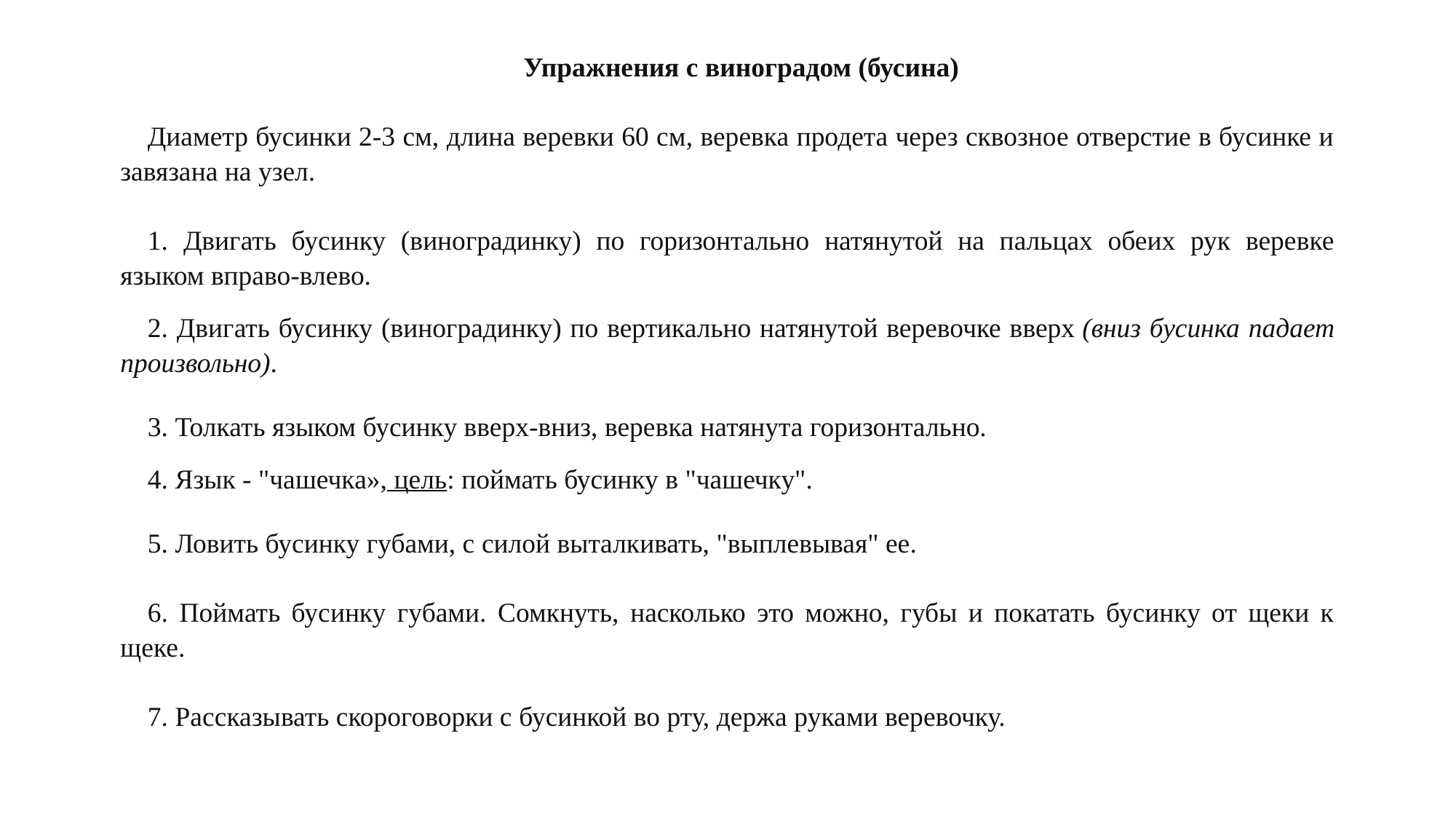

Упражнения с виноградом (бусина)
Диаметр бусинки 2-3 см, длина веревки 60 см, веревка продета через сквозное отверстие в бусинке и завязана на узел.
1. Двигать бусинку (виноградинку) по горизонтально натянутой на пальцах обеих рук веревке языком вправо-влево.
2. Двигать бусинку (виноградинку) по вертикально натянутой веревочке вверх (вниз бусинка падает произвольно).
3. Толкать языком бусинку вверх-вниз, веревка натянута горизонтально.
4. Язык - "чашечка», цель: поймать бусинку в "чашечку".
5. Ловить бусинку губами, с силой выталкивать, "выплевывая" ее.
6. Поймать бусинку губами. Сомкнуть, насколько это можно, губы и покатать бусинку от щеки к щеке.
7. Рассказывать скороговорки с бусинкой во рту, держа руками веревочку.